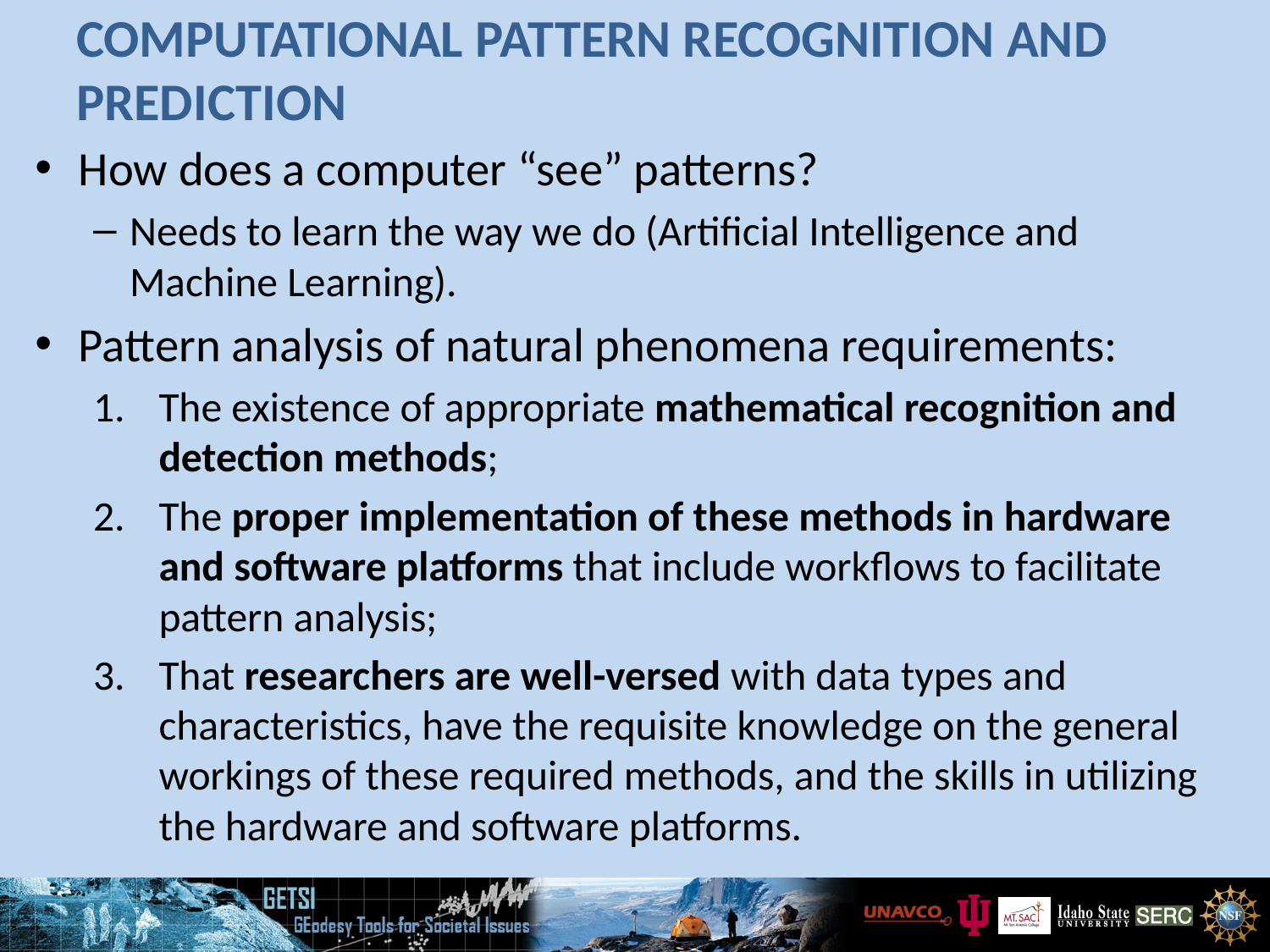

# Computational pattern recognition and prediction
How does a computer “see” patterns?
Needs to learn the way we do (Artificial Intelligence and Machine Learning).
Pattern analysis of natural phenomena requirements:
The existence of appropriate mathematical recognition and detection methods;
The proper implementation of these methods in hardware and software platforms that include workflows to facilitate pattern analysis;
That researchers are well-versed with data types and characteristics, have the requisite knowledge on the general workings of these required methods, and the skills in utilizing the hardware and software platforms.